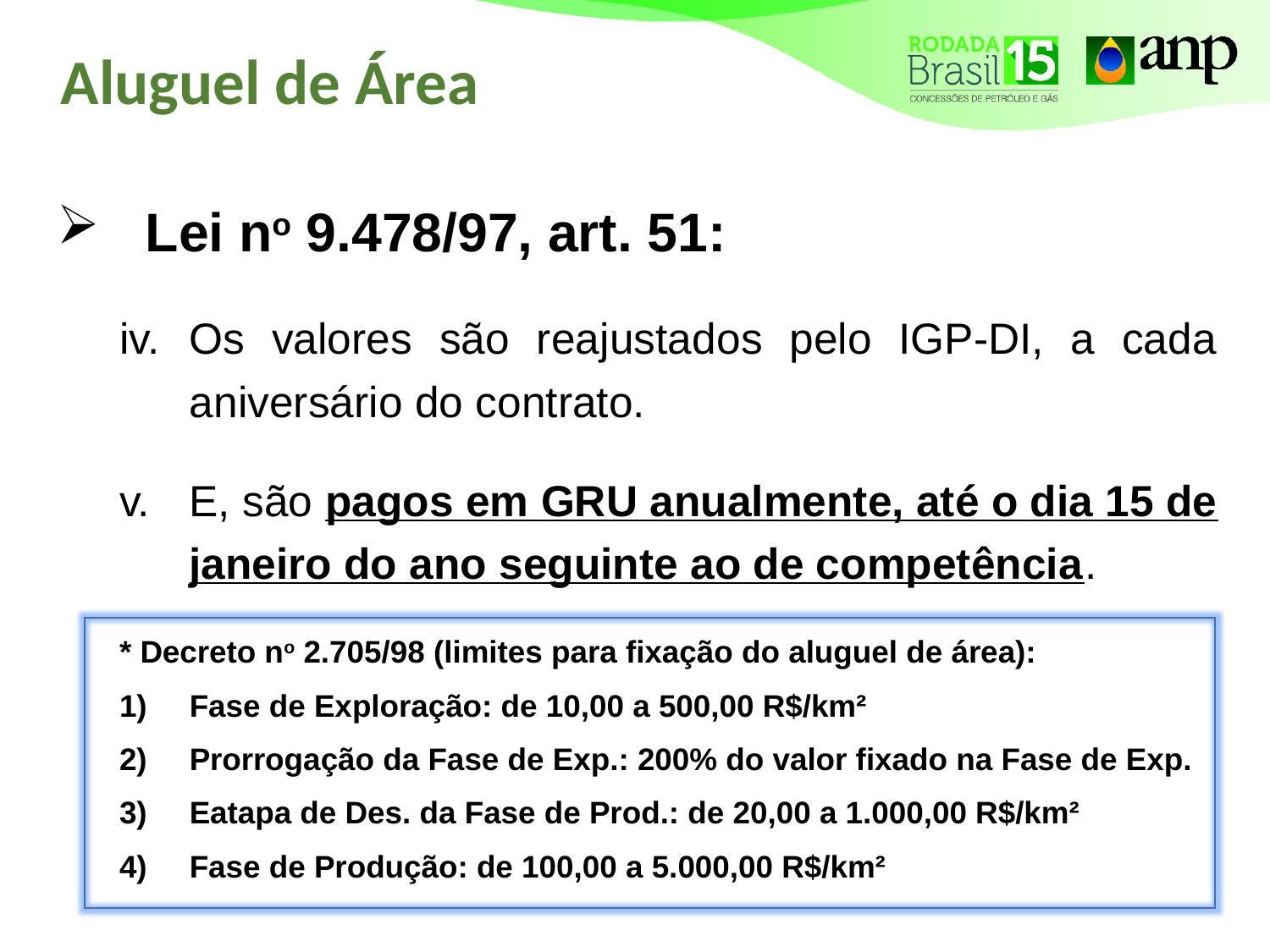

# Aluguel de Área
Lei no 9.478/97, art. 51:
Os valores são reajustados pelo IGP-DI, a cada aniversário do contrato.
E, são pagos em GRU anualmente, até o dia 15 de janeiro do ano seguinte ao de competência.
* Decreto no 2.705/98 (limites para fixação do aluguel de área):
Fase de Exploração: de 10,00 a 500,00 R$/km²
Prorrogação da Fase de Exp.: 200% do valor fixado na Fase de Exp.
Eatapa de Des. da Fase de Prod.: de 20,00 a 1.000,00 R$/km²
Fase de Produção: de 100,00 a 5.000,00 R$/km²